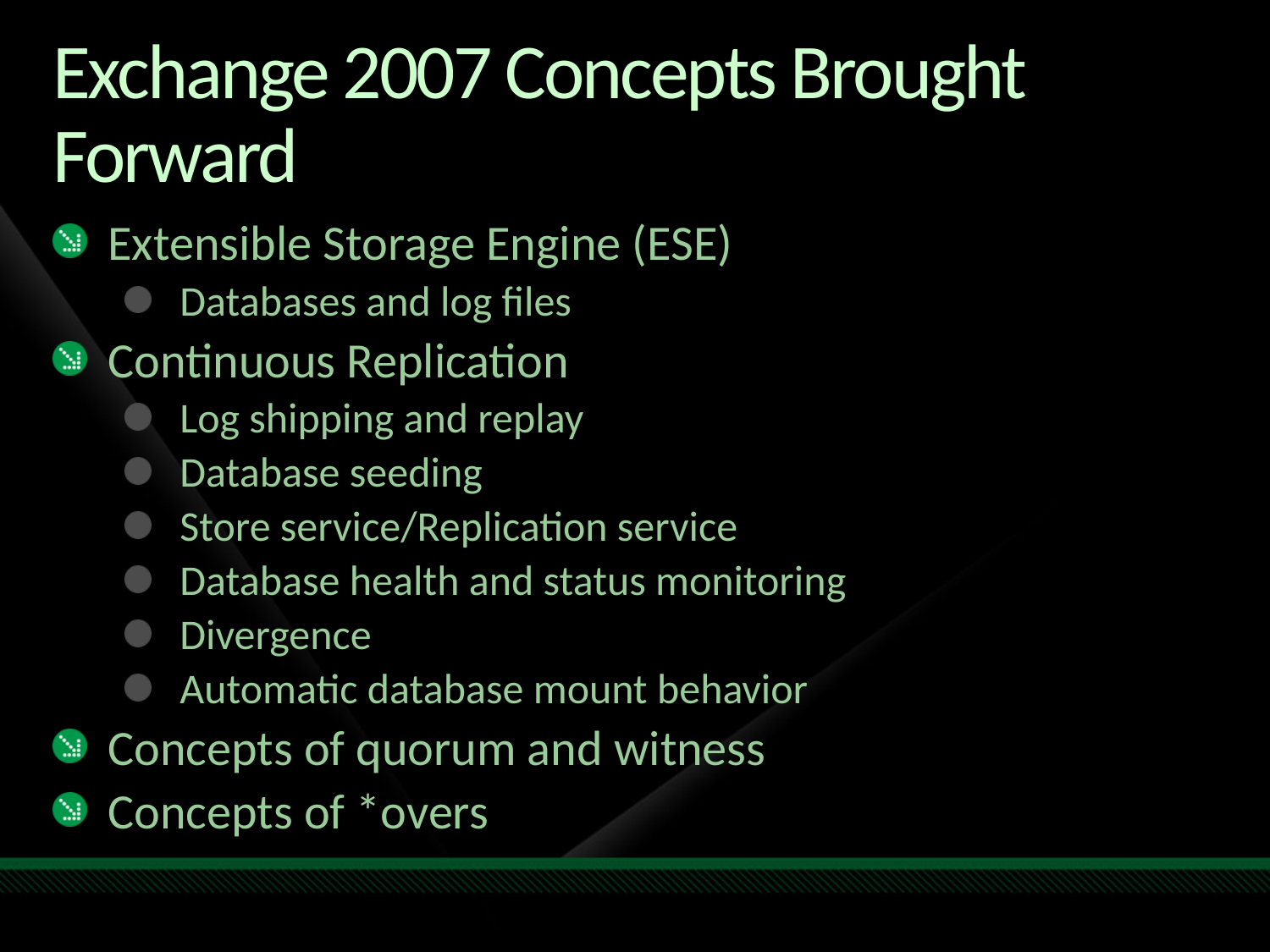

# Exchange 2007 Concepts Brought Forward
Extensible Storage Engine (ESE)
Databases and log files
Continuous Replication
Log shipping and replay
Database seeding
Store service/Replication service
Database health and status monitoring
Divergence
Automatic database mount behavior
Concepts of quorum and witness
Concepts of *overs